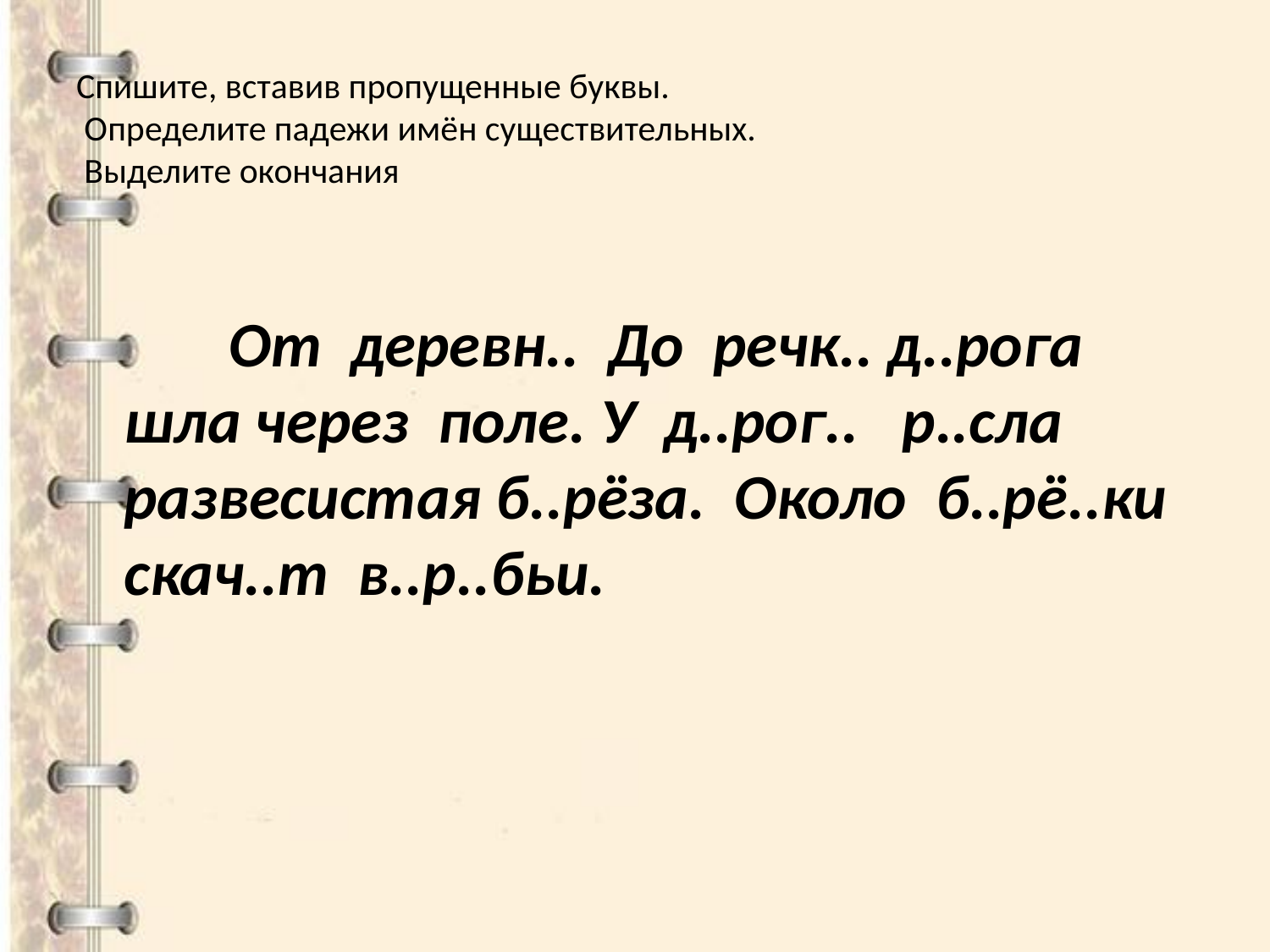

# Спишите, вставив пропущенные буквы. Определите падежи имён существительных. Выделите окончания
            От  деревн..  До  речк.. д..рога  шла через  поле. У  д..рог..   р..сла развесистая б..рёза.  Около  б..рё..ки  скач..т  в..р..бьи.